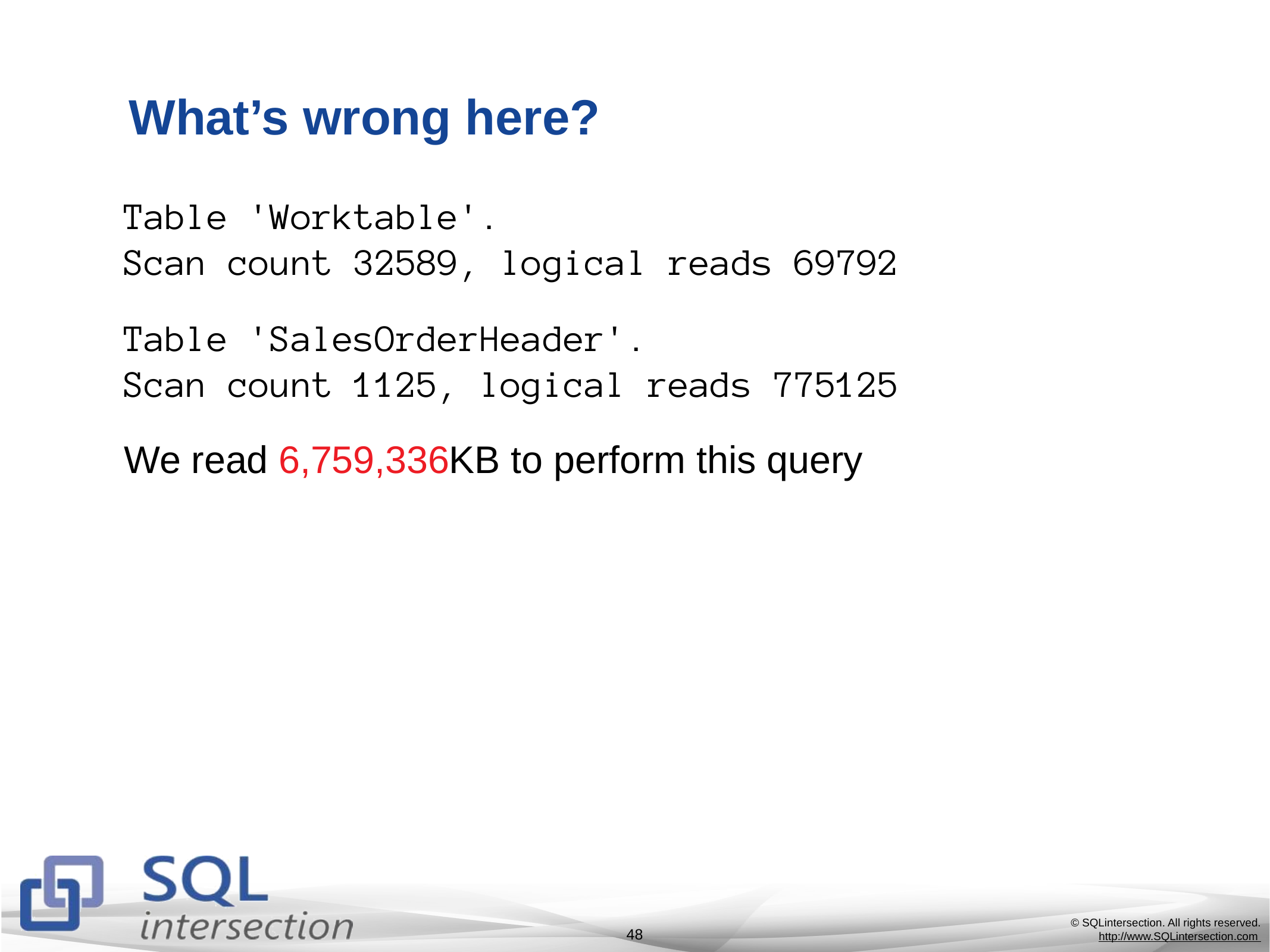

# What’s wrong here?
Table 'Worktable'.
Scan count 32589, logical reads 69792
Table 'SalesOrderHeader'.
Scan count 1125, logical reads 775125
We read 6,759,336KB to perform this query